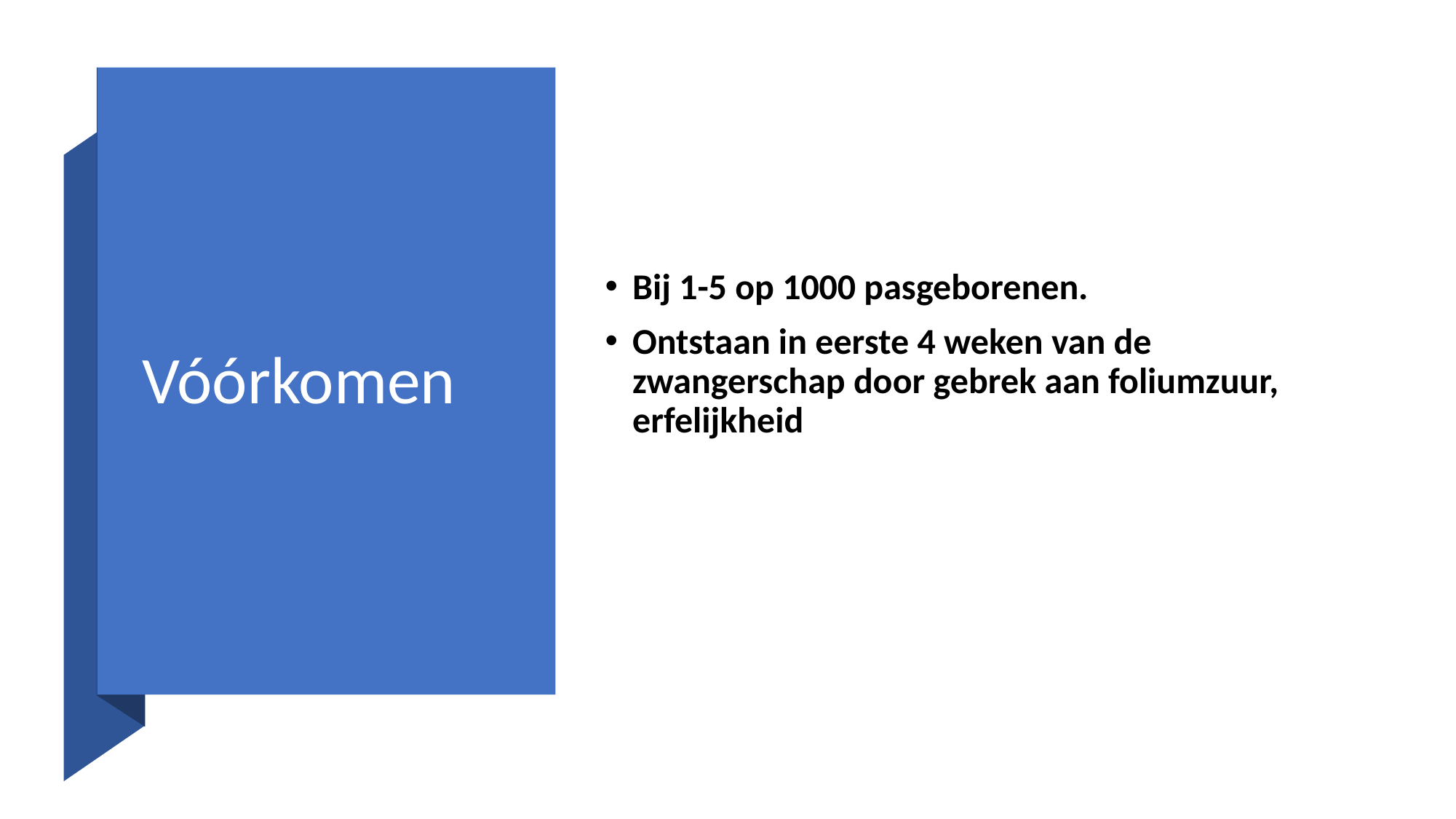

# Vóórkomen
Bij 1-5 op 1000 pasgeborenen.
Ontstaan in eerste 4 weken van de zwangerschap door gebrek aan foliumzuur, erfelijkheid